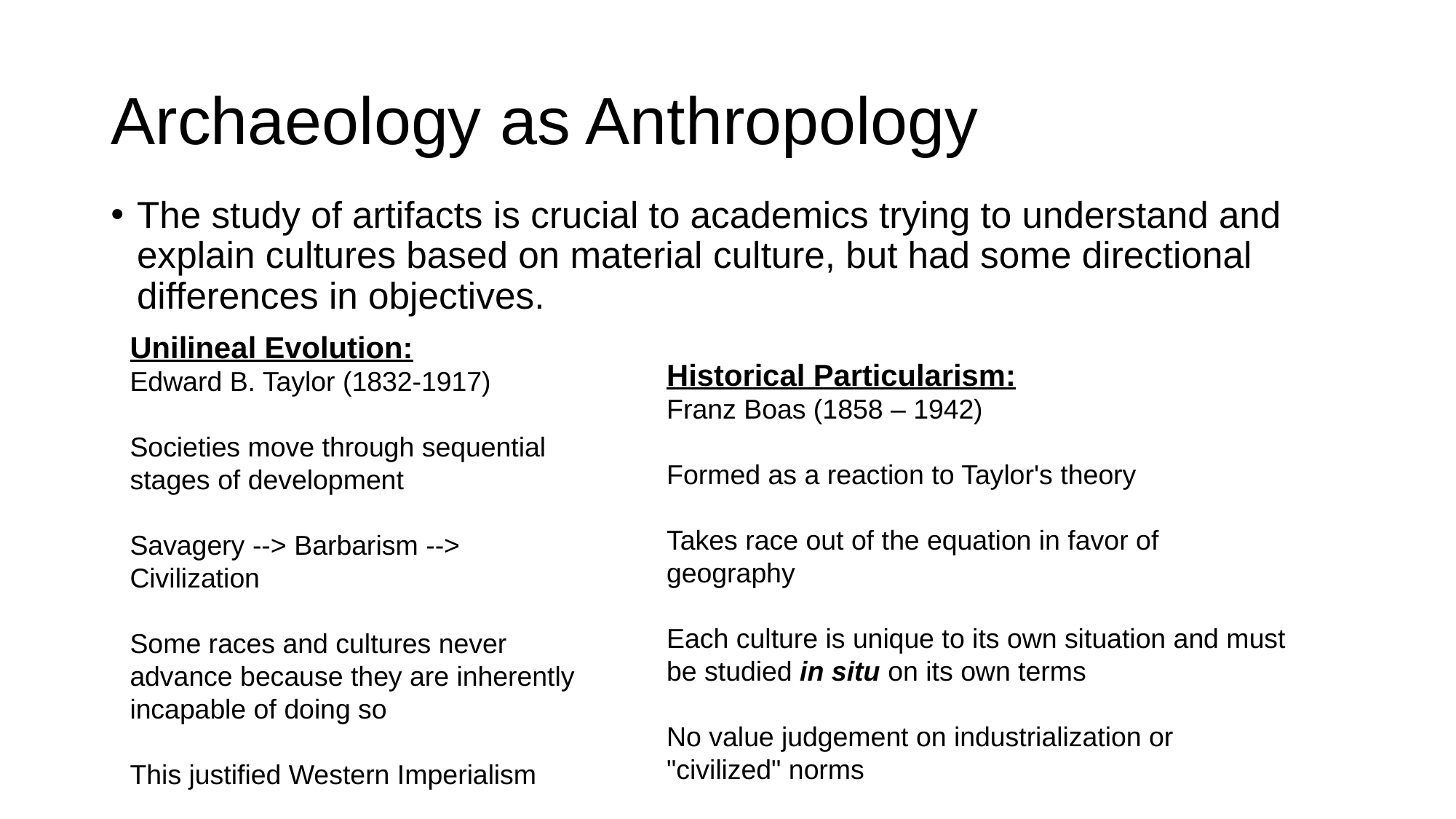

# Archaeology as Anthropology
The study of artifacts is crucial to academics trying to understand and explain cultures based on material culture, but had some directional differences in objectives.
Unilineal Evolution:
Edward B. Taylor (1832-1917)

Societies move through sequential stages of development

Savagery --> Barbarism --> Civilization

Some races and cultures never advance because they are inherently incapable of doing so

This justified Western Imperialism

Historical Particularism:
Franz Boas (1858 – 1942)

Formed as a reaction to Taylor's theory

Takes race out of the equation in favor of geography

Each culture is unique to its own situation and must be studied in situ on its own terms

No value judgement on industrialization or "civilized" norms